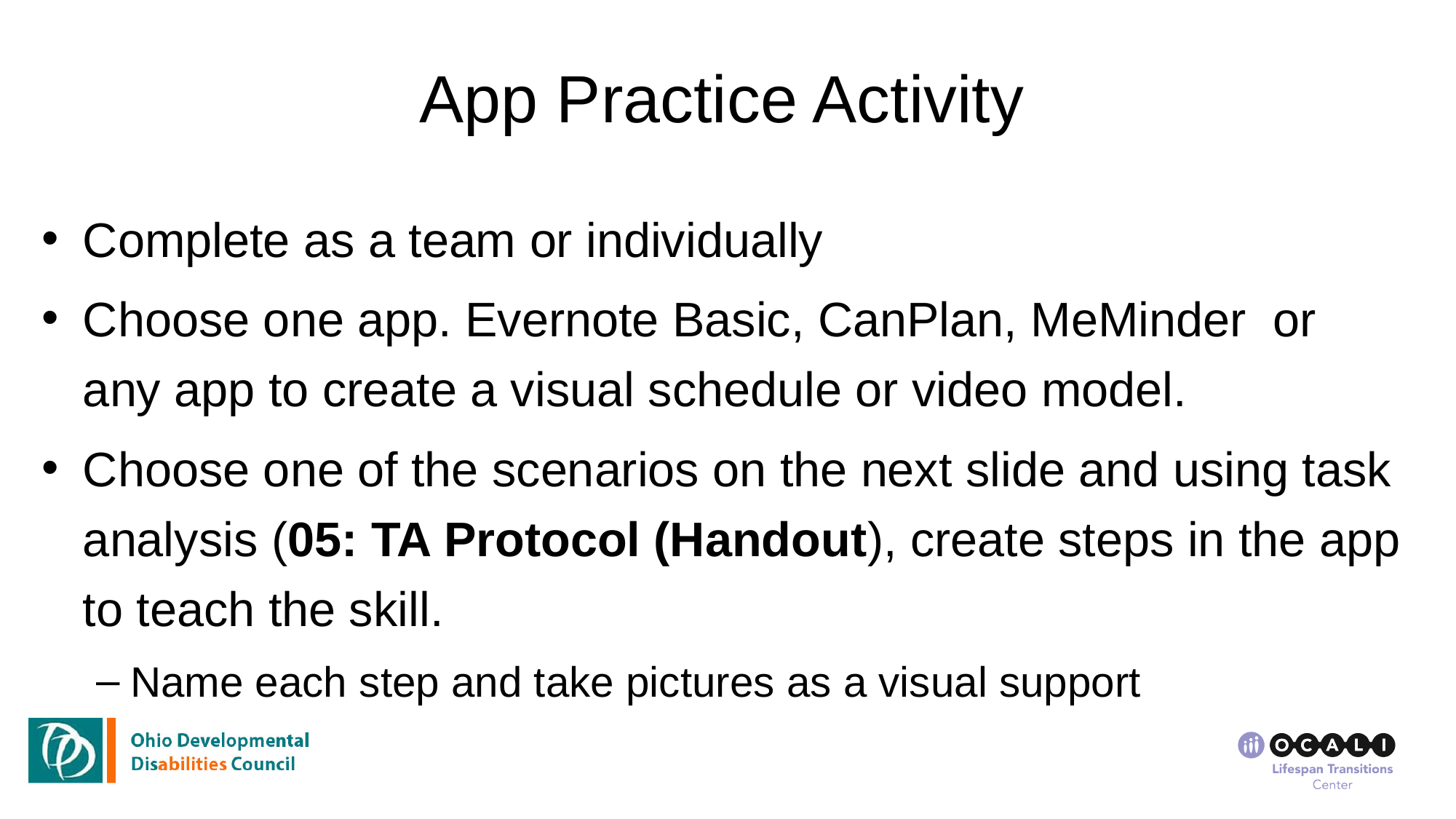

# App Practice Activity
Complete as a team or individually
Choose one app. Evernote Basic, CanPlan, MeMinder  or any app to create a visual schedule or video model.
Choose one of the scenarios on the next slide and using task analysis (05: TA Protocol (Handout), create steps in the app to teach the skill.
Name each step and take pictures as a visual support